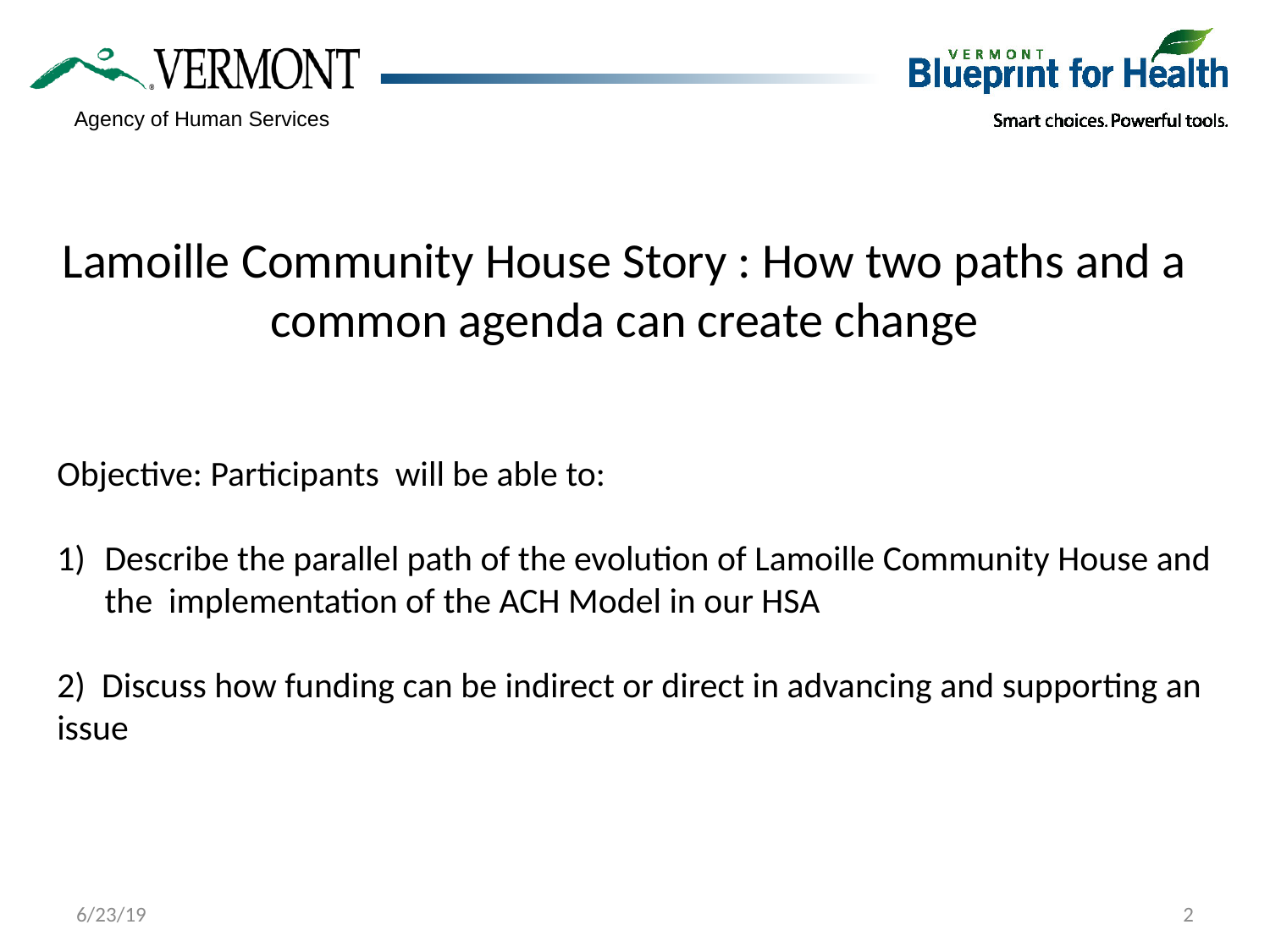

Lamoille Community House Story : How two paths and a common agenda can create change

Objective: Participants  will be able to:

Describe the parallel path of the evolution of Lamoille Community House and the  implementation of the ACH Model in our HSA

2)  Discuss how funding can be indirect or direct in advancing and supporting an issue